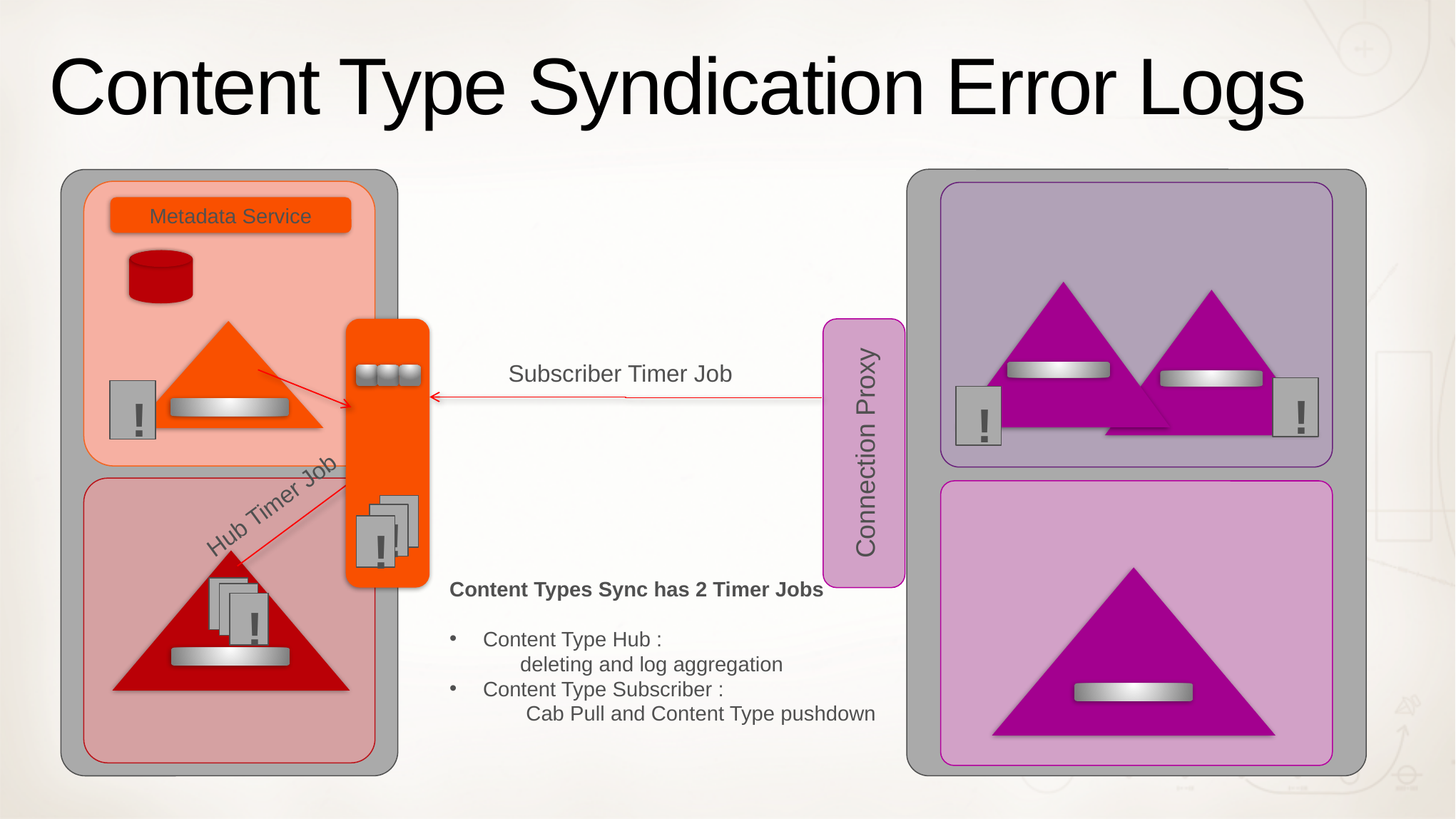

# Content Type Syndication Error Logs

Metadata Service

Connection Proxy

Subscriber Timer Job

!
!
!

Hub Timer Job

!
!
!

Content Types Sync has 2 Timer Jobs

Content Type Hub :
            deleting and log aggregation
Content Type Subscriber :
             Cab Pull and Content Type pushdown
!
!
!